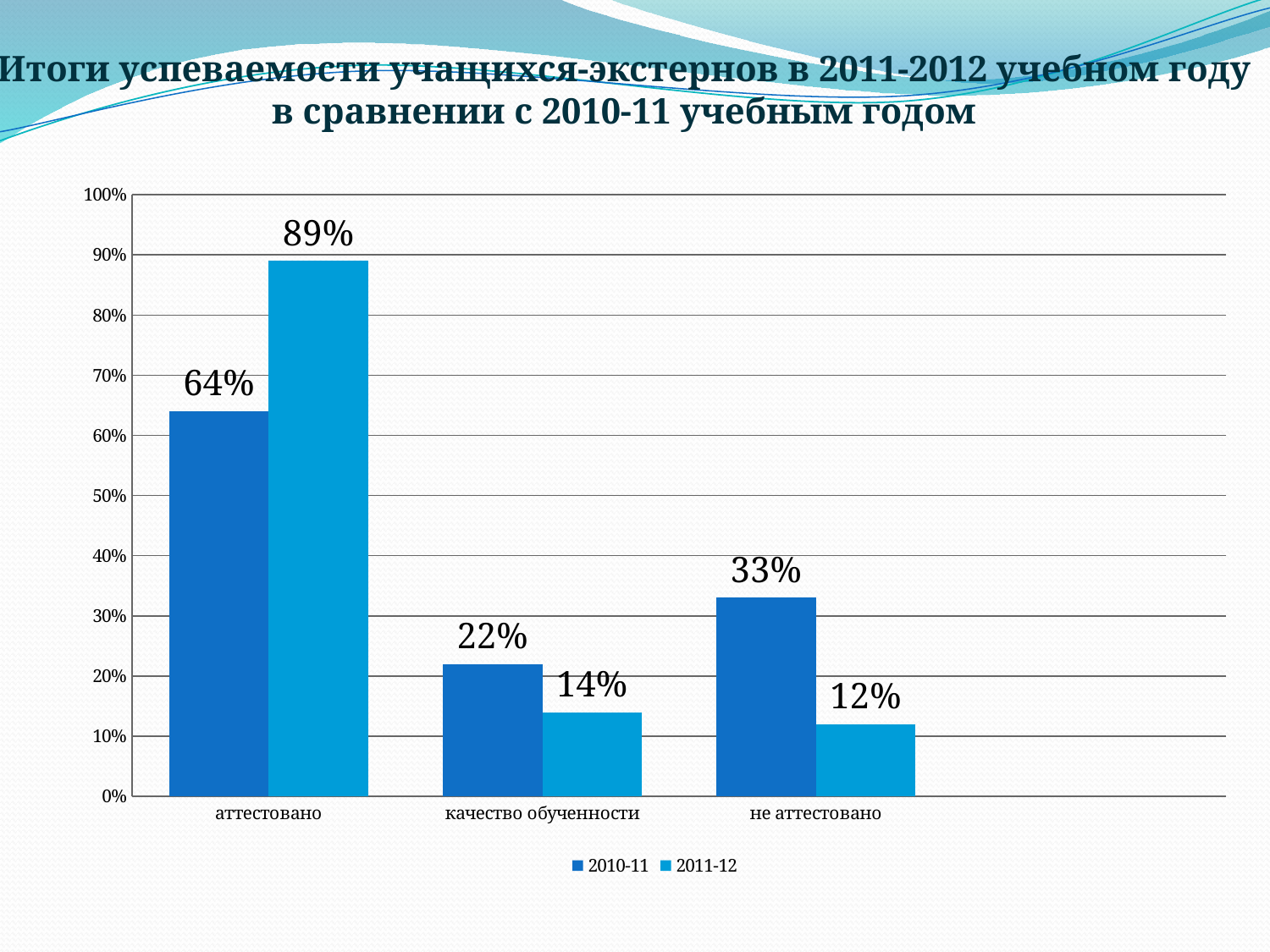

Итоги успеваемости учащихся-экстернов в 2011-2012 учебном году
в сравнении с 2010-11 учебным годом

### Chart

| Category | 2010-11 | 2011-12 |
|---|---|---|
| аттестовано | 0.6400000000000043 | 0.89 |
| качество обученности | 0.22 | 0.14 |
| не аттестовано | 0.33000000000000246 | 0.12000000000000002 |